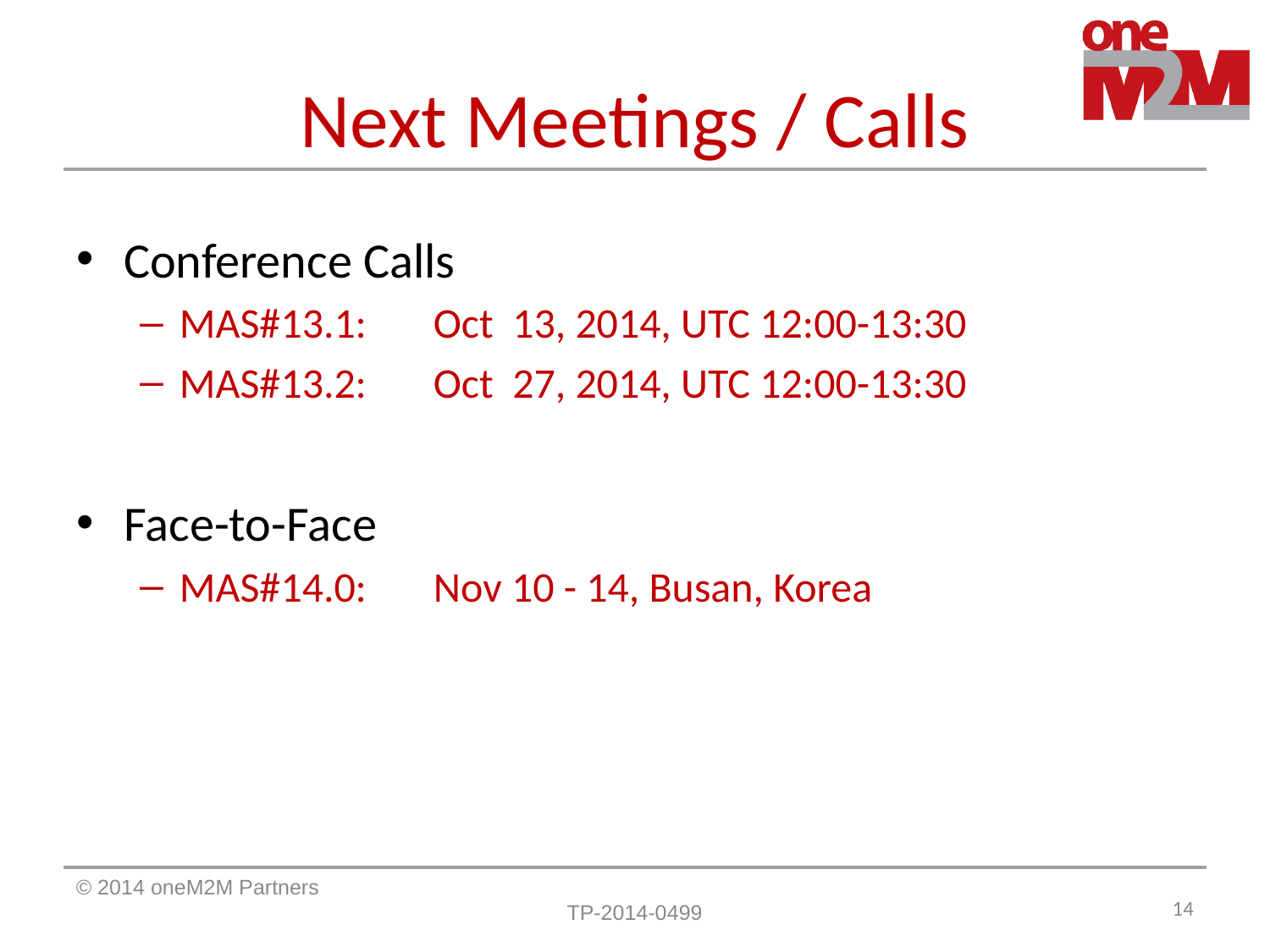

# Next Meetings / Calls
Conference Calls
MAS#13.1:	Oct  13, 2014, UTC 12:00-13:30
MAS#13.2:	Oct  27, 2014, UTC 12:00-13:30

Face-to-Face
MAS#14.0: 	Nov 10 - 14, Busan, Korea
14